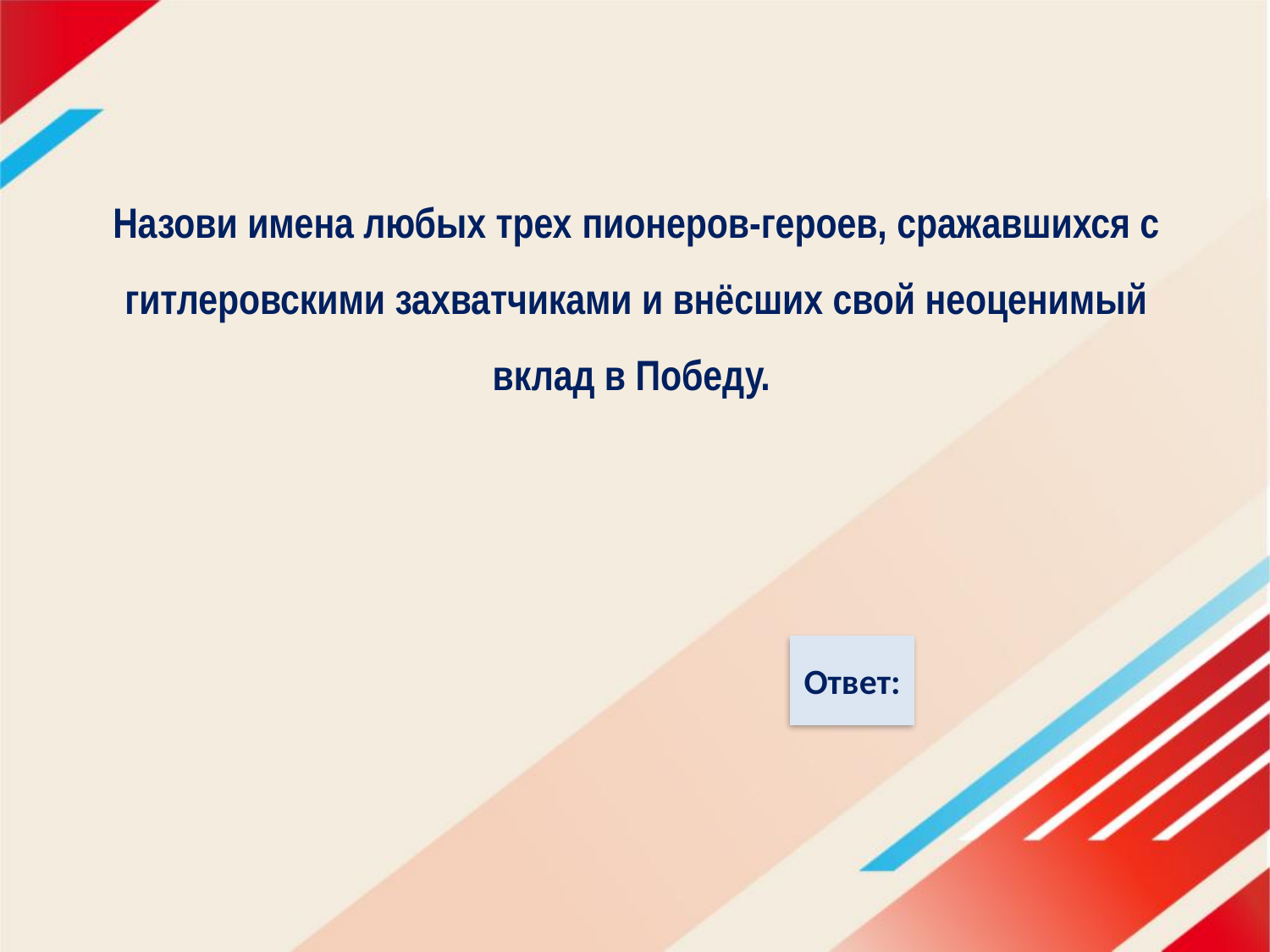

# Назови имена любых трех пионеров-героев, сражавшихся с гитлеровскими захватчиками и внёсших свой неоценимый вклад в Победу.